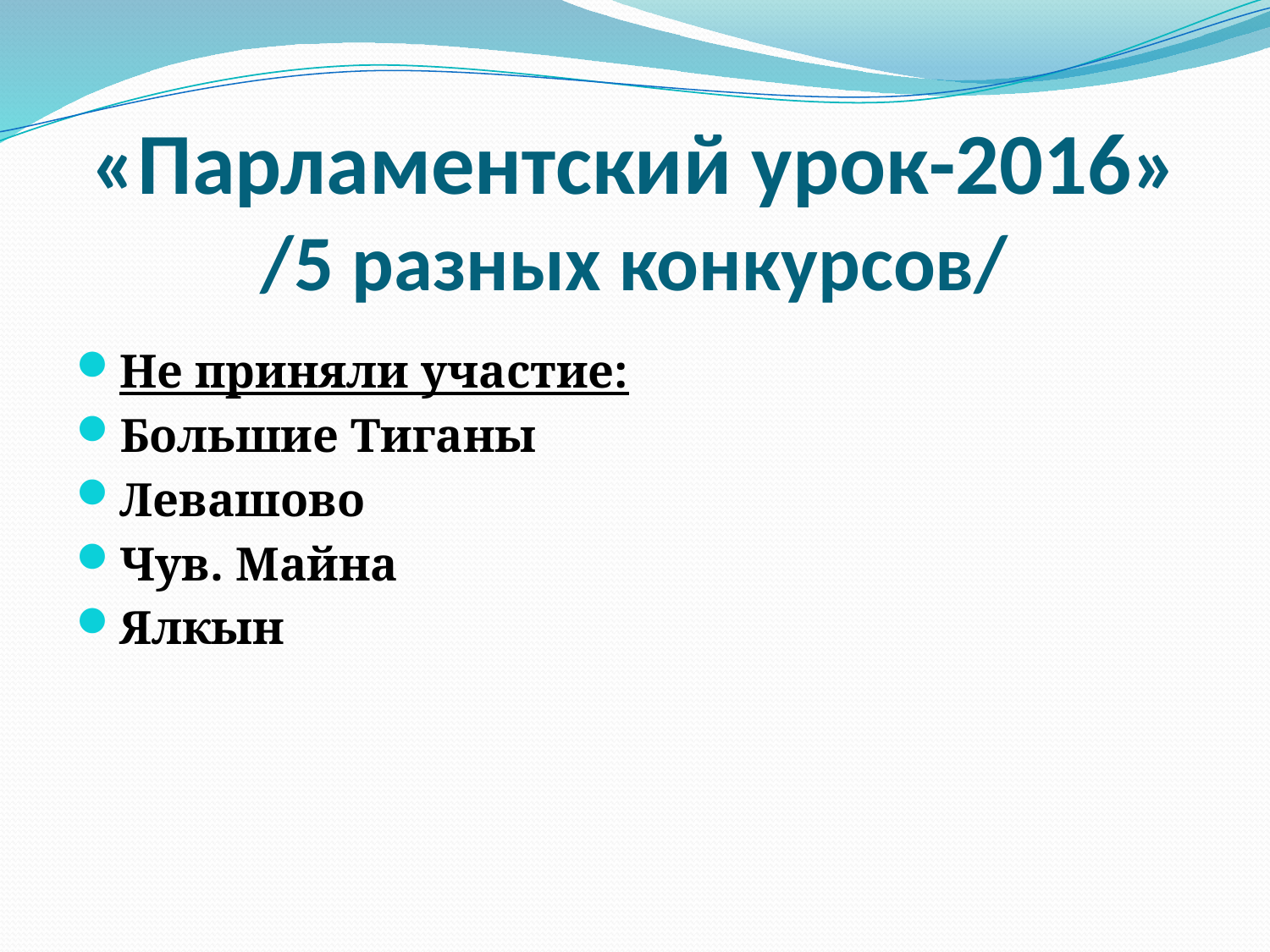

# «Парламентский урок-2016» /5 разных конкурсов/
Не приняли участие:
Большие Тиганы
Левашово
Чув. Майна
Ялкын